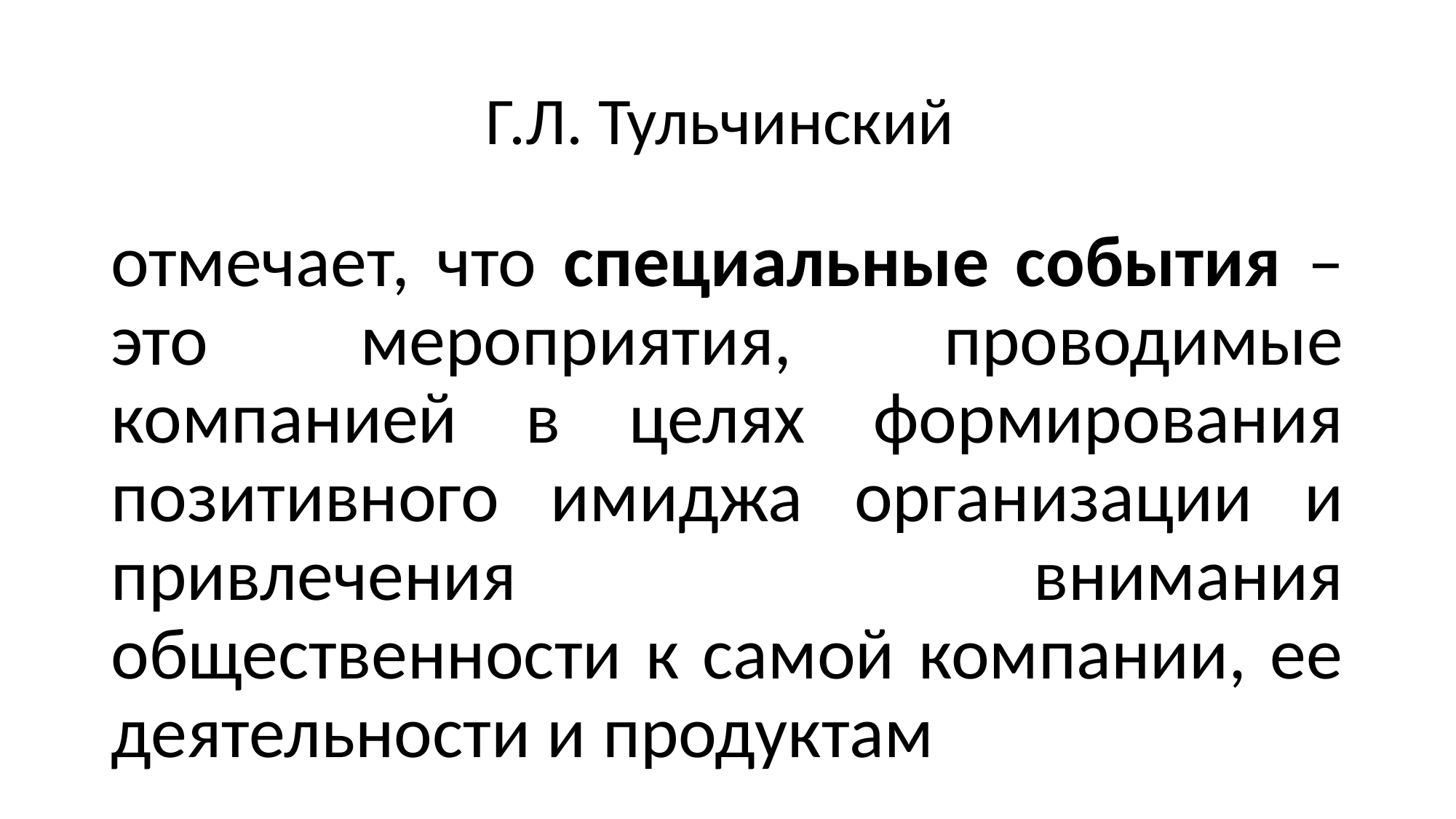

# Г.Л. Тульчинский
отмечает, что специальные события – это мероприятия, проводимые компанией в целях формирования позитивного имиджа организации и привлечения внимания общественности к самой компании, ее деятельности и продуктам